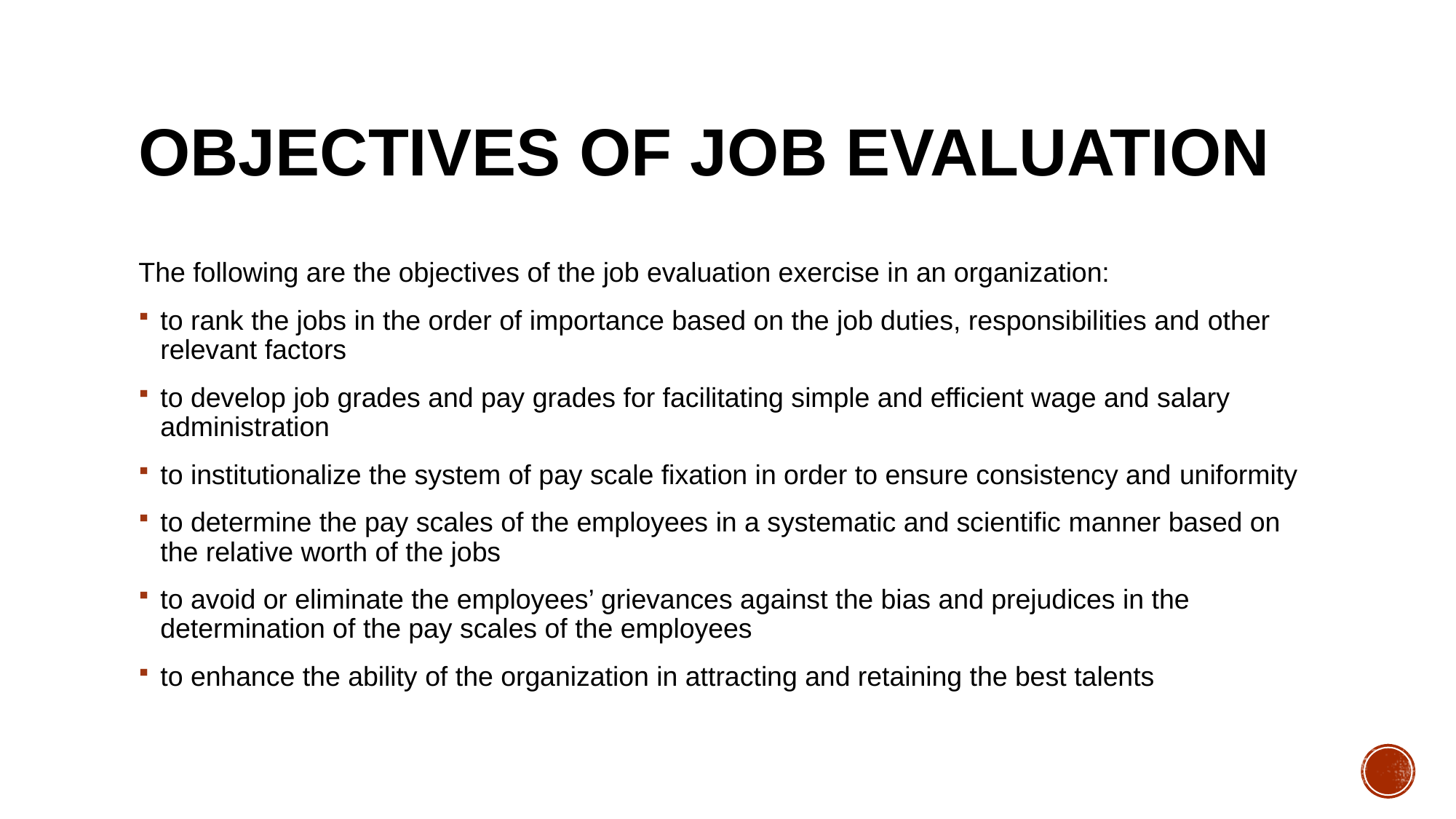

# Objectives of Job Evaluation
The following are the objectives of the job evaluation exercise in an organization:
to rank the jobs in the order of importance based on the job duties, responsibilities and other relevant factors
to develop job grades and pay grades for facilitating simple and efficient wage and salary administration
to institutionalize the system of pay scale fixation in order to ensure consistency and uniformity
to determine the pay scales of the employees in a systematic and scientific manner based on the relative worth of the jobs
to avoid or eliminate the employees’ grievances against the bias and prejudices in the determination of the pay scales of the employees
to enhance the ability of the organization in attracting and retaining the best talents